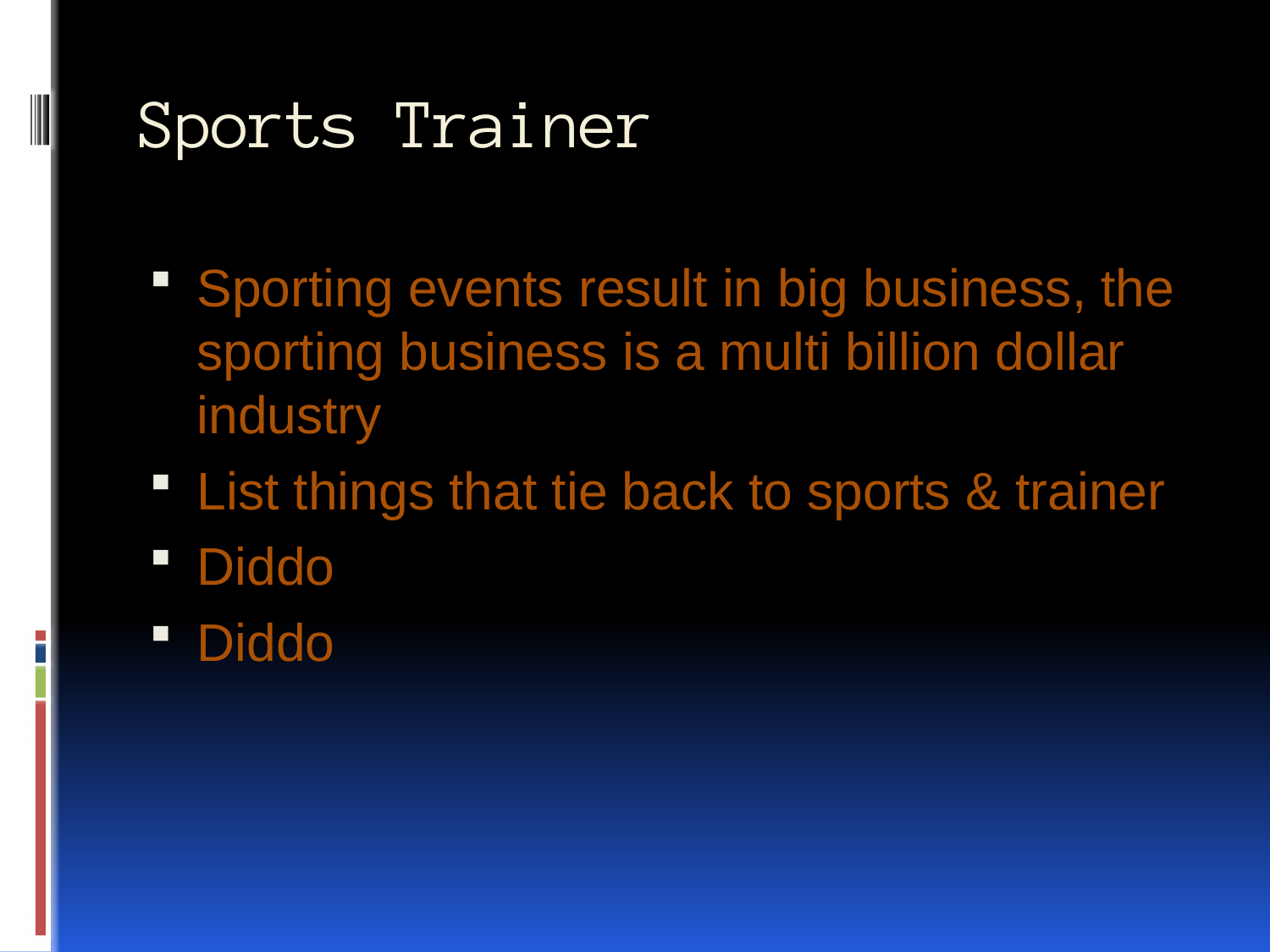

# Sports Trainer
Sporting events result in big business, the sporting business is a multi billion dollar industry
List things that tie back to sports & trainer
Diddo
Diddo